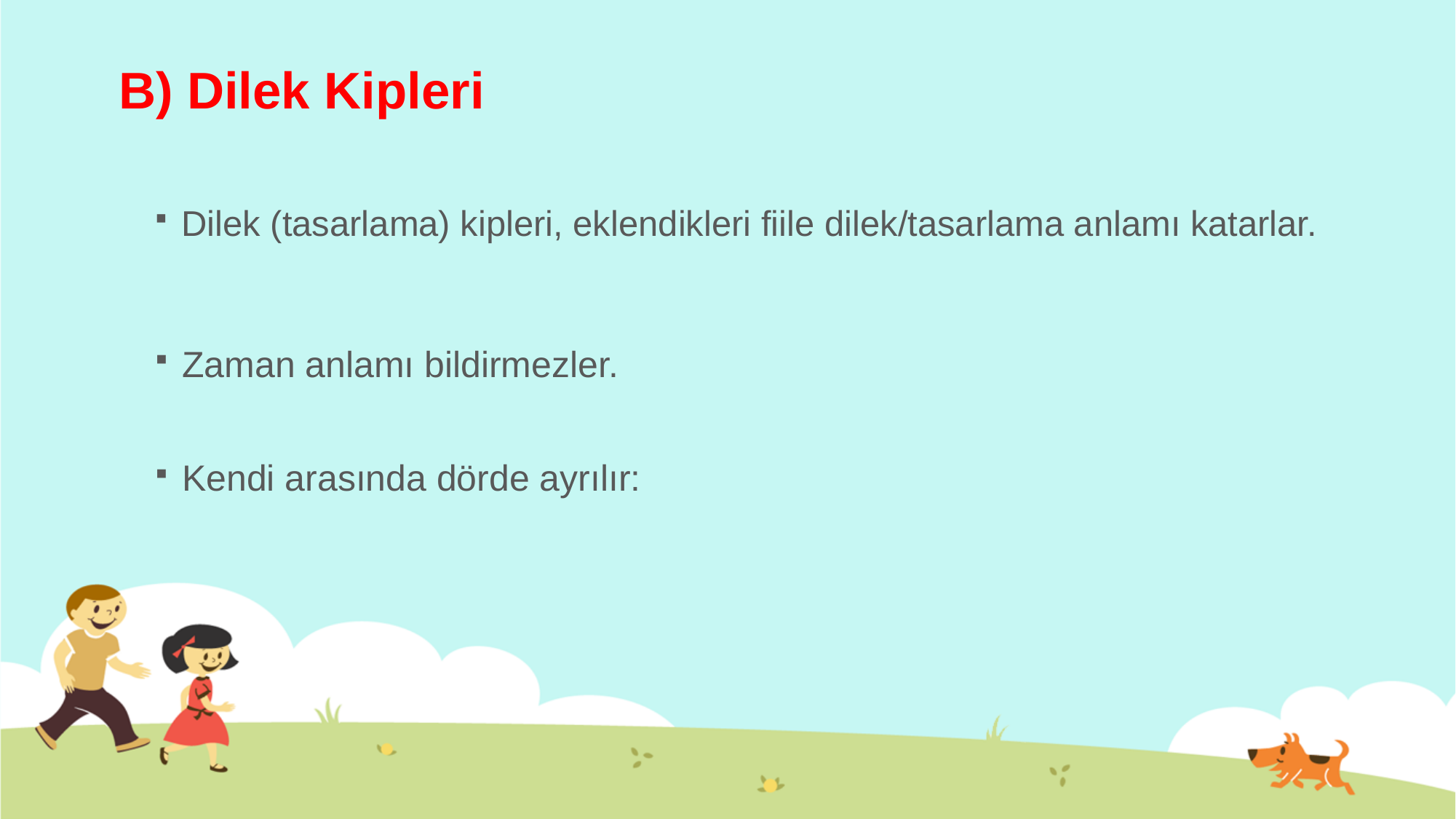

# B) Dilek Kipleri
Dilek (tasarlama) kipleri, eklendikleri fiile dilek/tasarlama anlamı katarlar.
Zaman anlamı bildirmezler.
Kendi arasında dörde ayrılır: